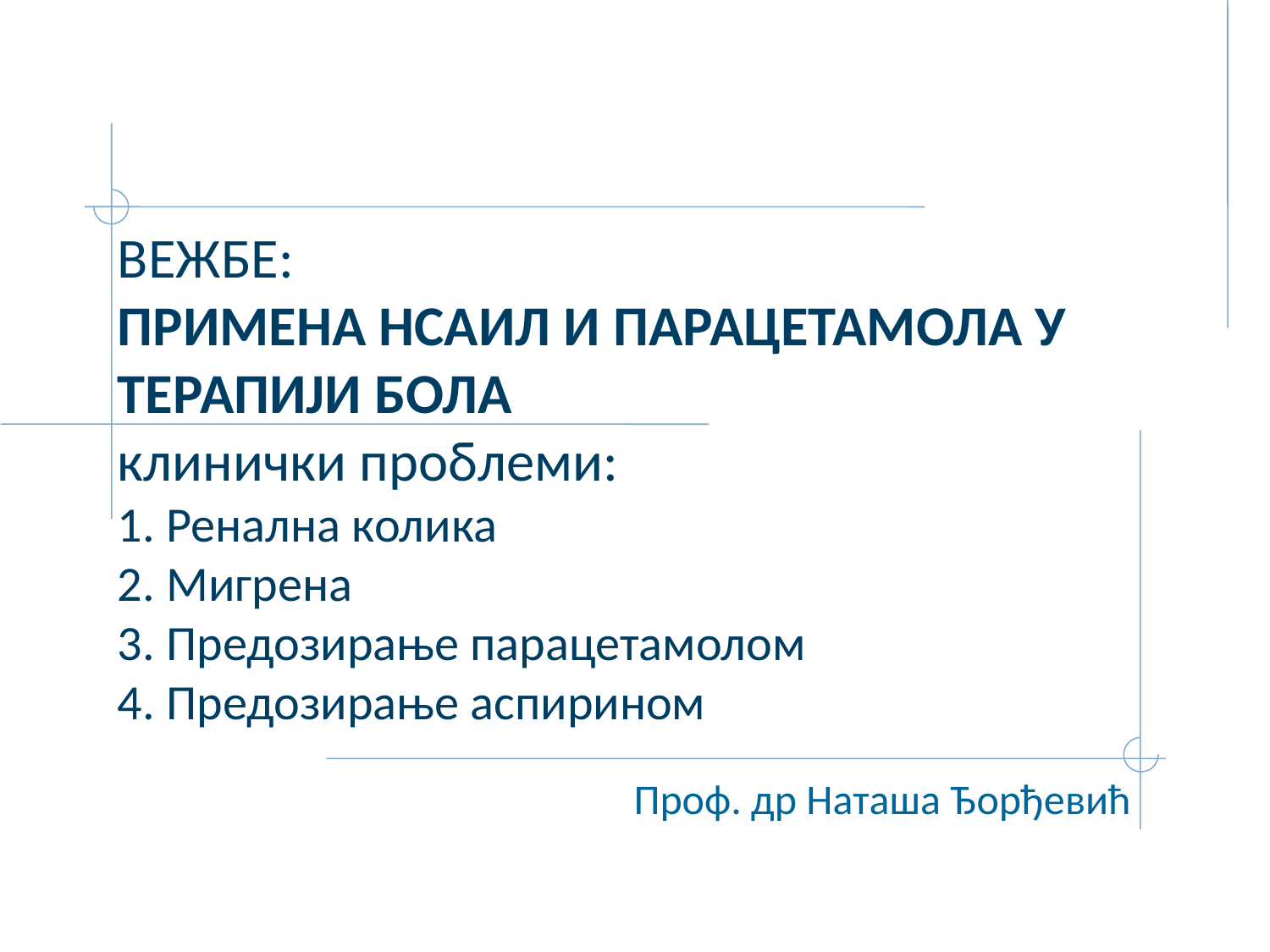

# ВЕЖБЕ: ПРИМЕНА НСАИЛ И ПАРАЦЕТАМОЛА У ТЕРАПИЈИ БОЛА клинички проблеми: 1. Ренална колика 2. Мигрена 3. Предозирање парацетамолом 4. Предозирање аспирином
Проф. др Наташа Ђорђевић